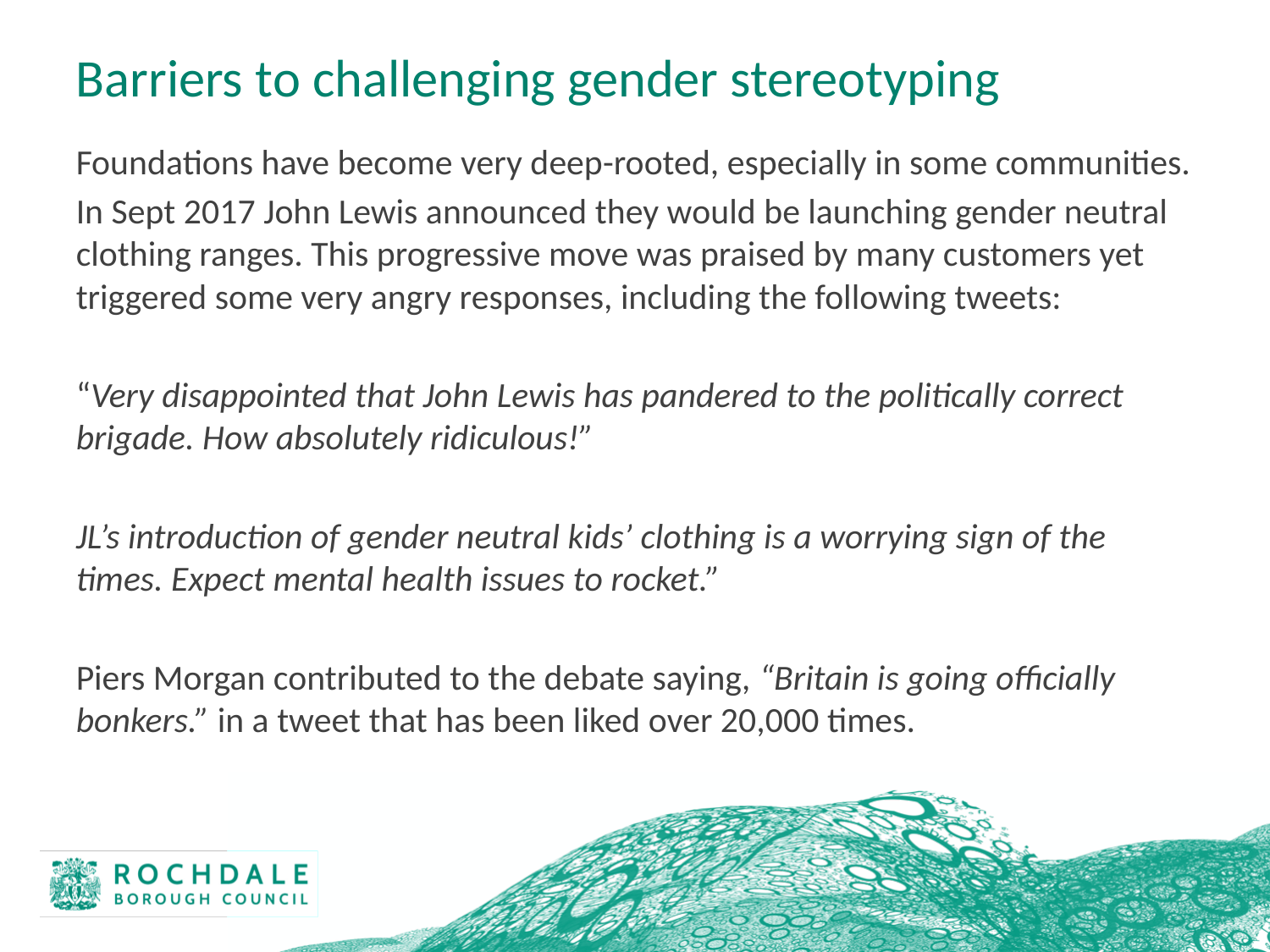

# Barriers to challenging gender stereotyping
Foundations have become very deep-rooted, especially in some communities.
In Sept 2017 John Lewis announced they would be launching gender neutral clothing ranges. This progressive move was praised by many customers yet triggered some very angry responses, including the following tweets:

“Very disappointed that John Lewis has pandered to the politically correct brigade. How absolutely ridiculous!”

JL’s introduction of gender neutral kids’ clothing is a worrying sign of the times. Expect mental health issues to rocket.”

Piers Morgan contributed to the debate saying, “Britain is going officially bonkers.” in a tweet that has been liked over 20,000 times.